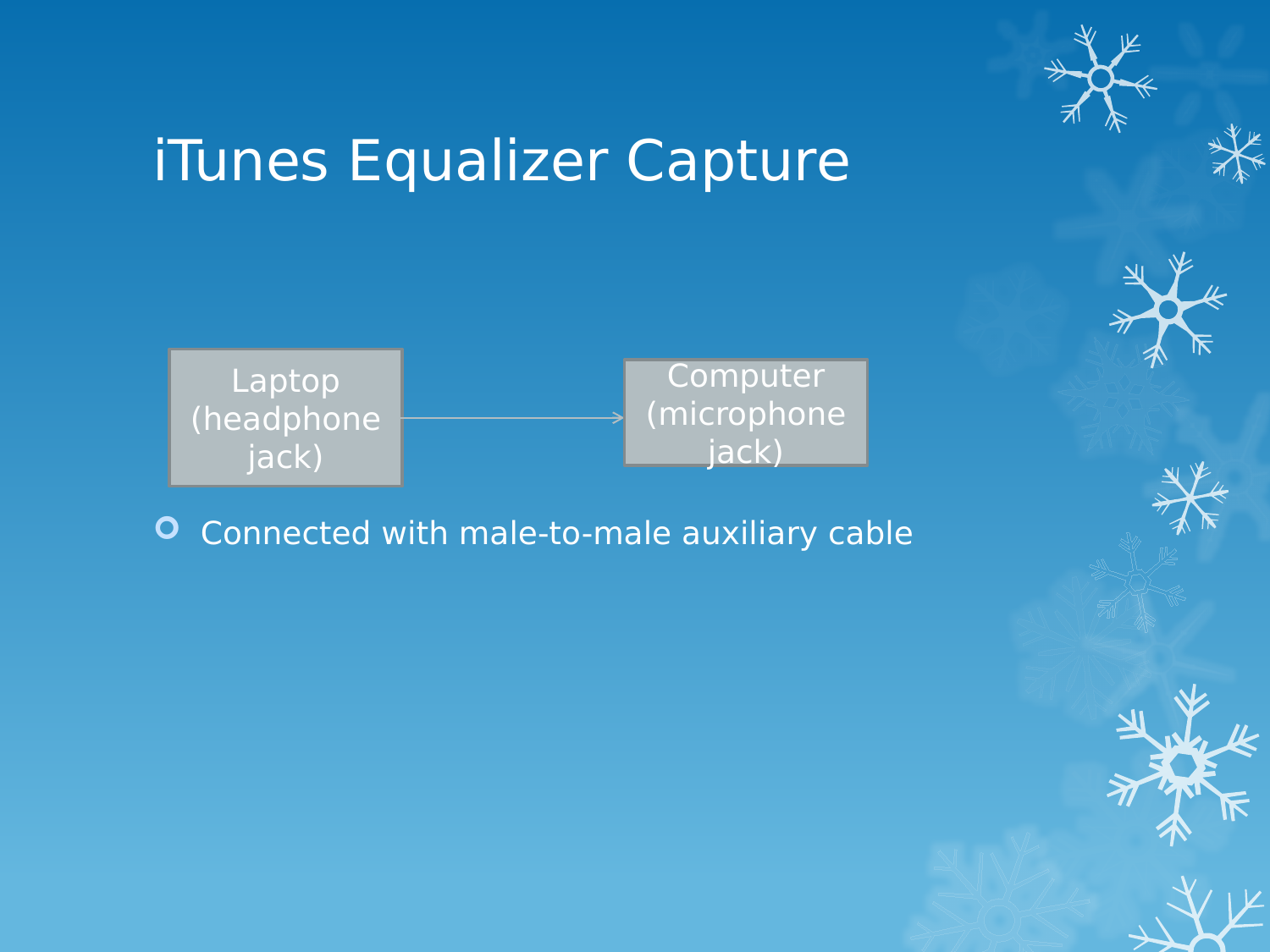

# iTunes Equalizer Capture
Connected with male-to-male auxiliary cable
Laptop
(headphone jack)
Computer (microphone jack)